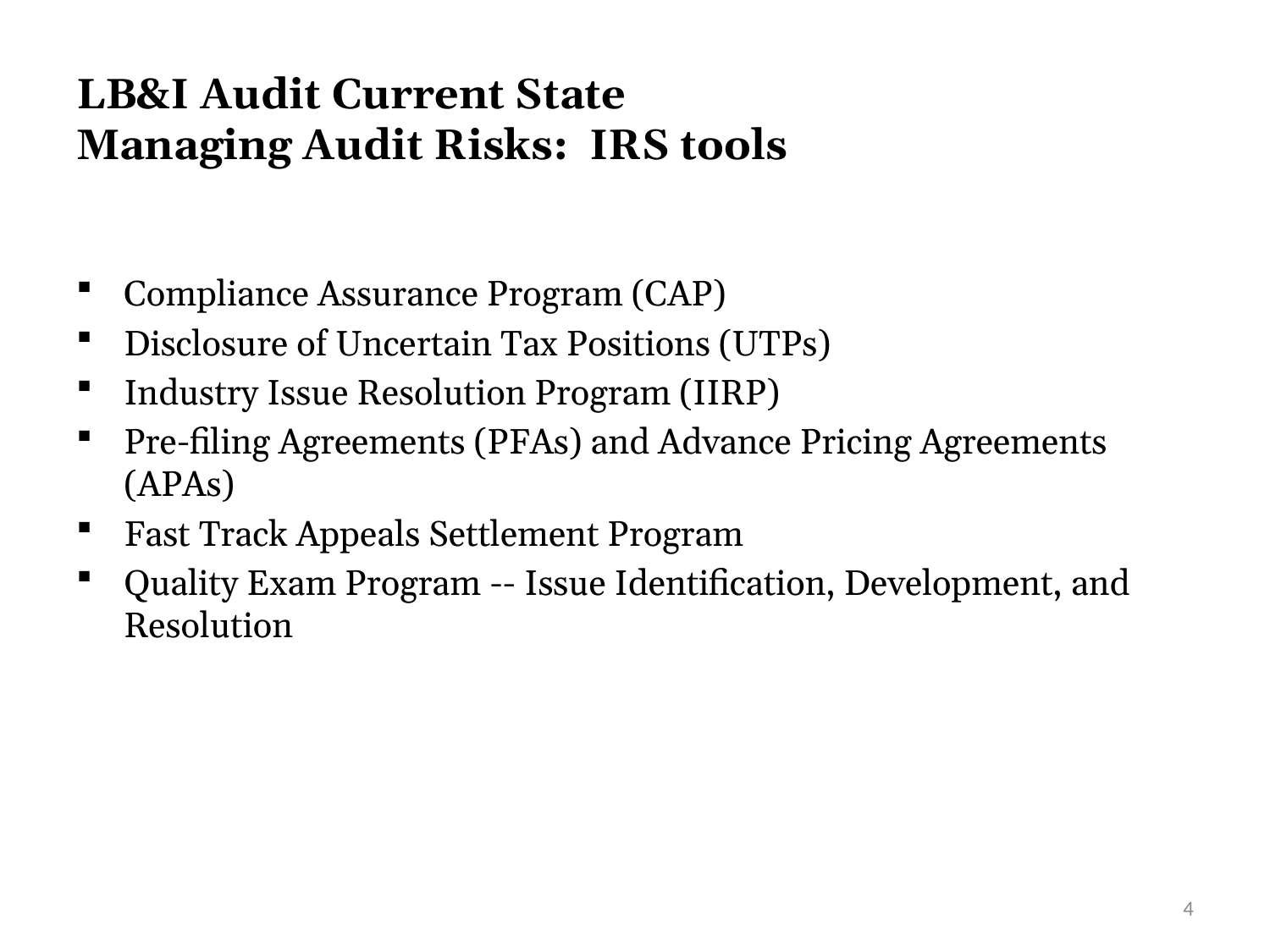

# LB&I Audit Current State Managing Audit Risks:  IRS tools
Compliance Assurance Program (CAP)
Disclosure of Uncertain Tax Positions (UTPs)
Industry Issue Resolution Program (IIRP)
Pre-filing Agreements (PFAs) and Advance Pricing Agreements (APAs)
Fast Track Appeals Settlement Program
Quality Exam Program -- Issue Identification, Development, and Resolution

4